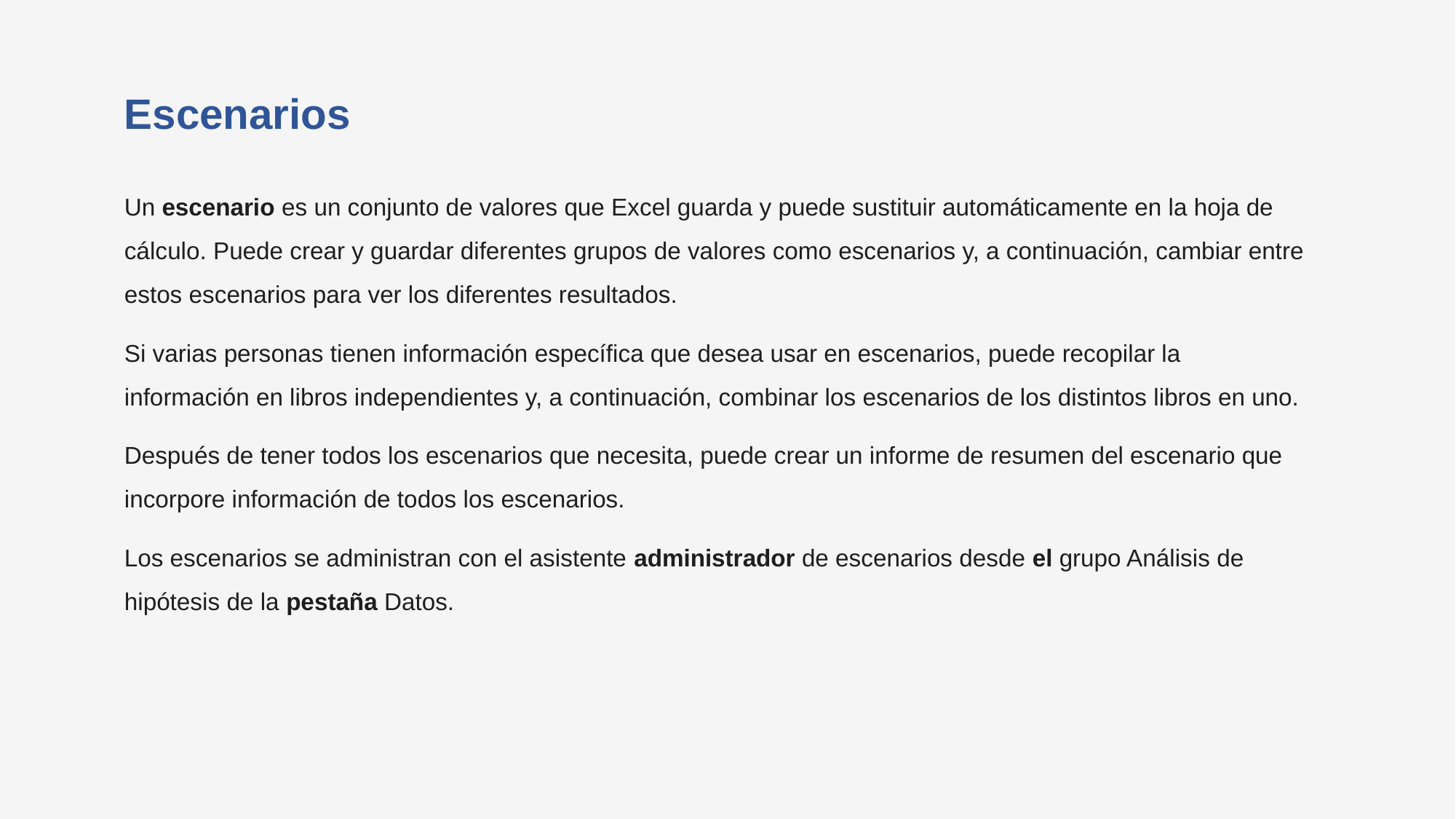

# Escenarios
Un escenario es un conjunto de valores que Excel guarda y puede sustituir automáticamente en la hoja de cálculo. Puede crear y guardar diferentes grupos de valores como escenarios y, a continuación, cambiar entre estos escenarios para ver los diferentes resultados.
Si varias personas tienen información específica que desea usar en escenarios, puede recopilar la información en libros independientes y, a continuación, combinar los escenarios de los distintos libros en uno.
Después de tener todos los escenarios que necesita, puede crear un informe de resumen del escenario que incorpore información de todos los escenarios.
Los escenarios se administran con el asistente administrador de escenarios desde el grupo Análisis de hipótesis de la pestaña Datos.